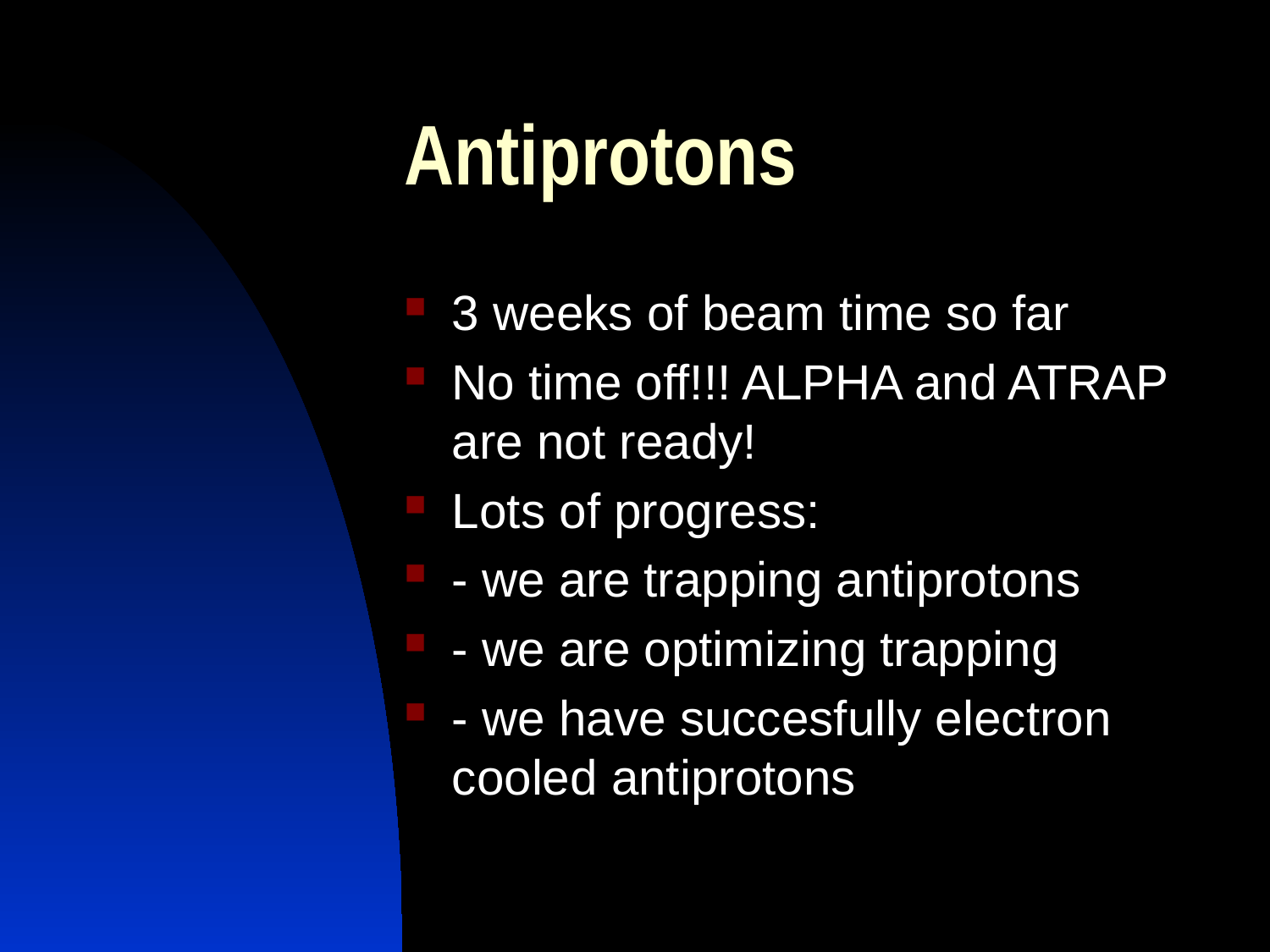

# Antiprotons
3 weeks of beam time so far
No time off!!! ALPHA and ATRAP are not ready!
Lots of progress:
- we are trapping antiprotons
- we are optimizing trapping
- we have succesfully electron cooled antiprotons